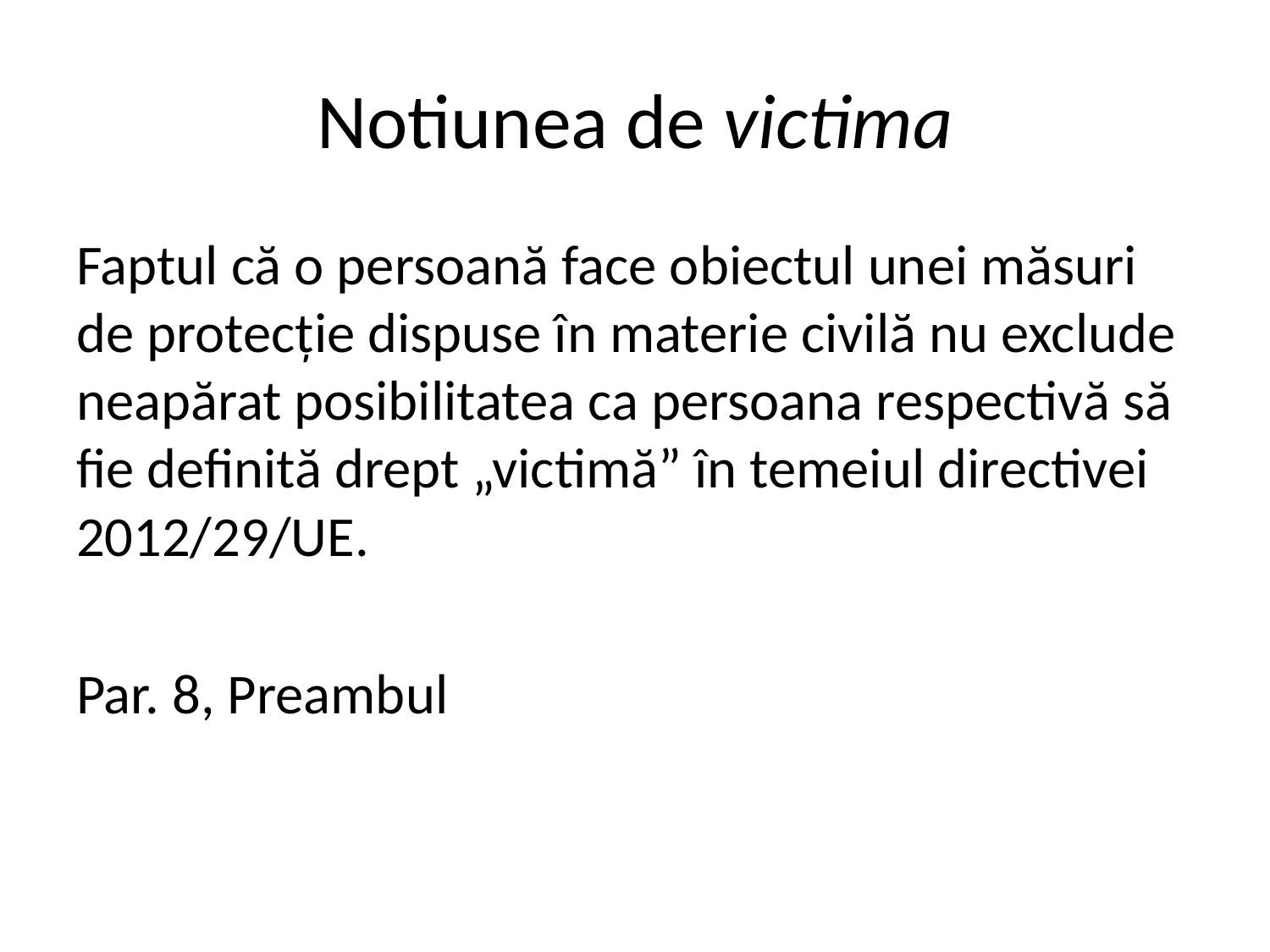

# Notiunea de victima
Faptul că o persoană face obiectul unei măsuri de protecție dispuse în materie civilă nu exclude neapărat posibilitatea ca persoana respectivă să fie definită drept „victimă” în temeiul directivei 2012/29/UE.

Par. 8, Preambul